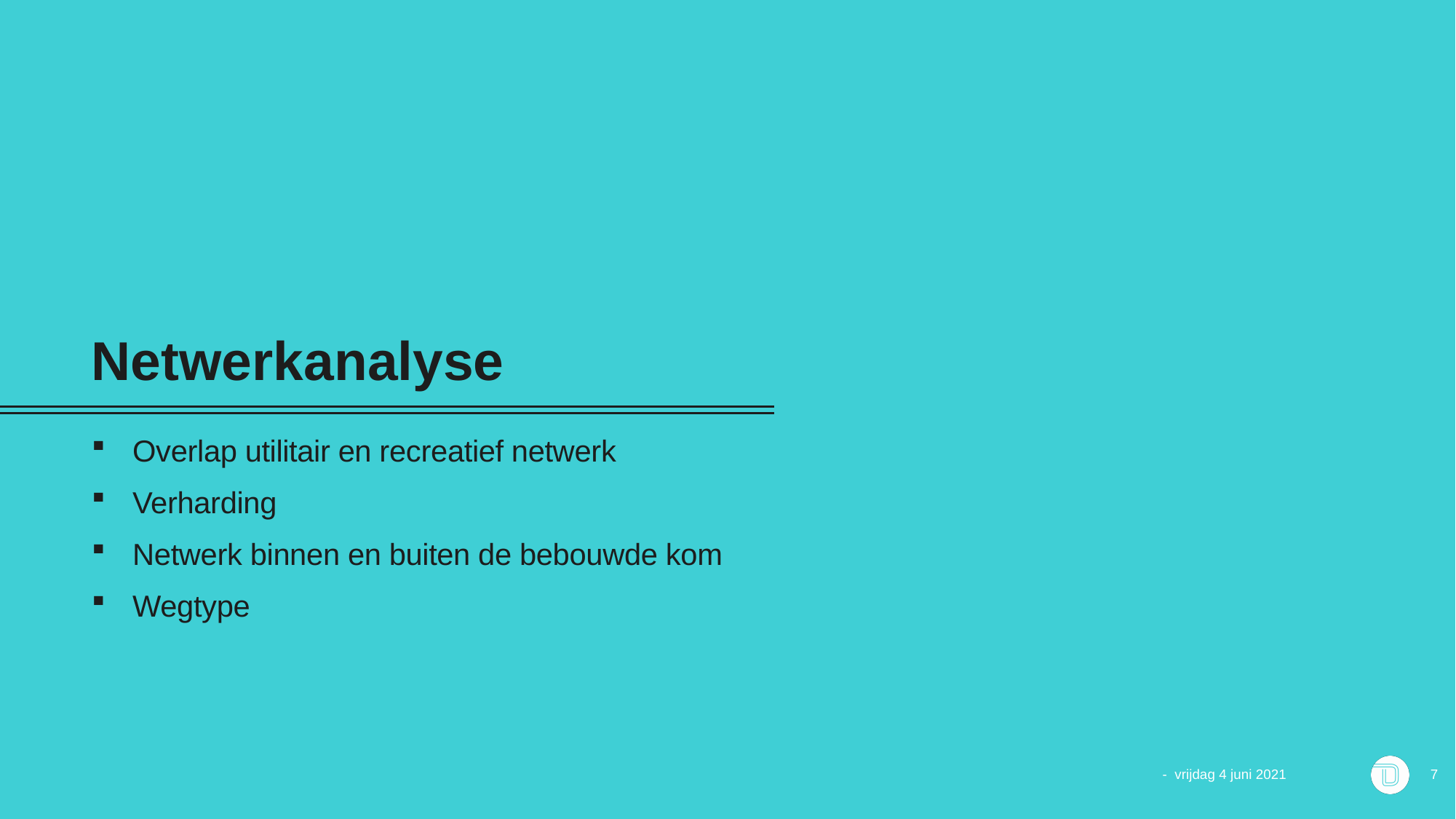

# Netwerkanalyse
Overlap utilitair en recreatief netwerk
Verharding
Netwerk binnen en buiten de bebouwde kom
Wegtype

vrijdag 4 juni 2021
7